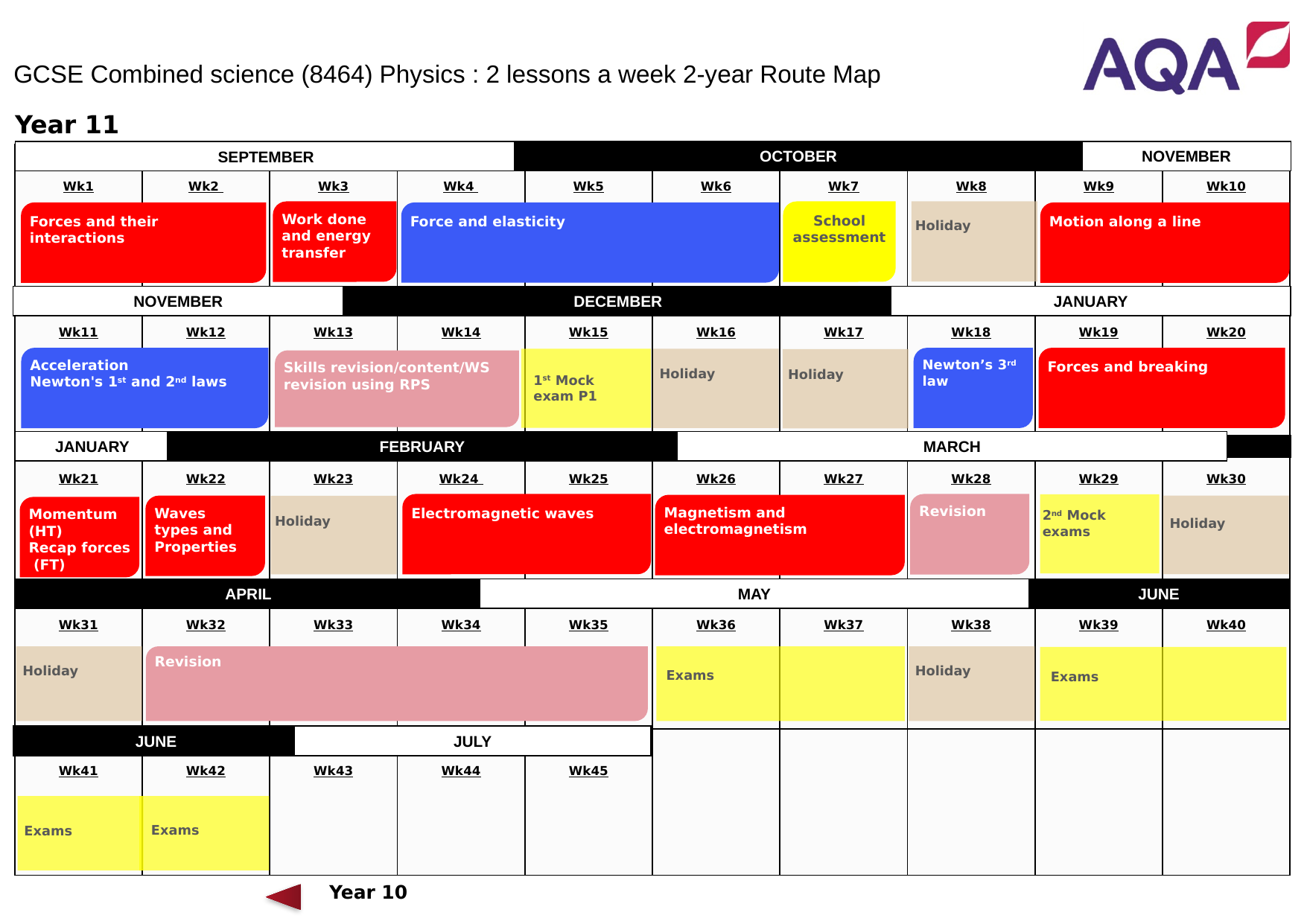

GCSE Combined science (8464) Physics : 2 lessons a week 2-year Route Map
Year 11
Work done and energy transfer

Holiday
School assessment
Forces and their interactions
Motion along a line
Force and elasticity
Acceleration
Newton's 1st and 2nd laws
Forces and breaking
Newton’s 3rd law

Holiday

Holiday
Skills revision/content/WS revision using RPS
1st Mock exam P1

Electromagnetic waves
Revision

Magnetism and electromagnetism
Waves
types and Properties

Holiday

Holiday
Momentum
(HT)
Recap forces  (FT)
2nd Mock
exams

Revision

Holiday

Holiday

Exams
Exams

Exams
Exams

Year 10